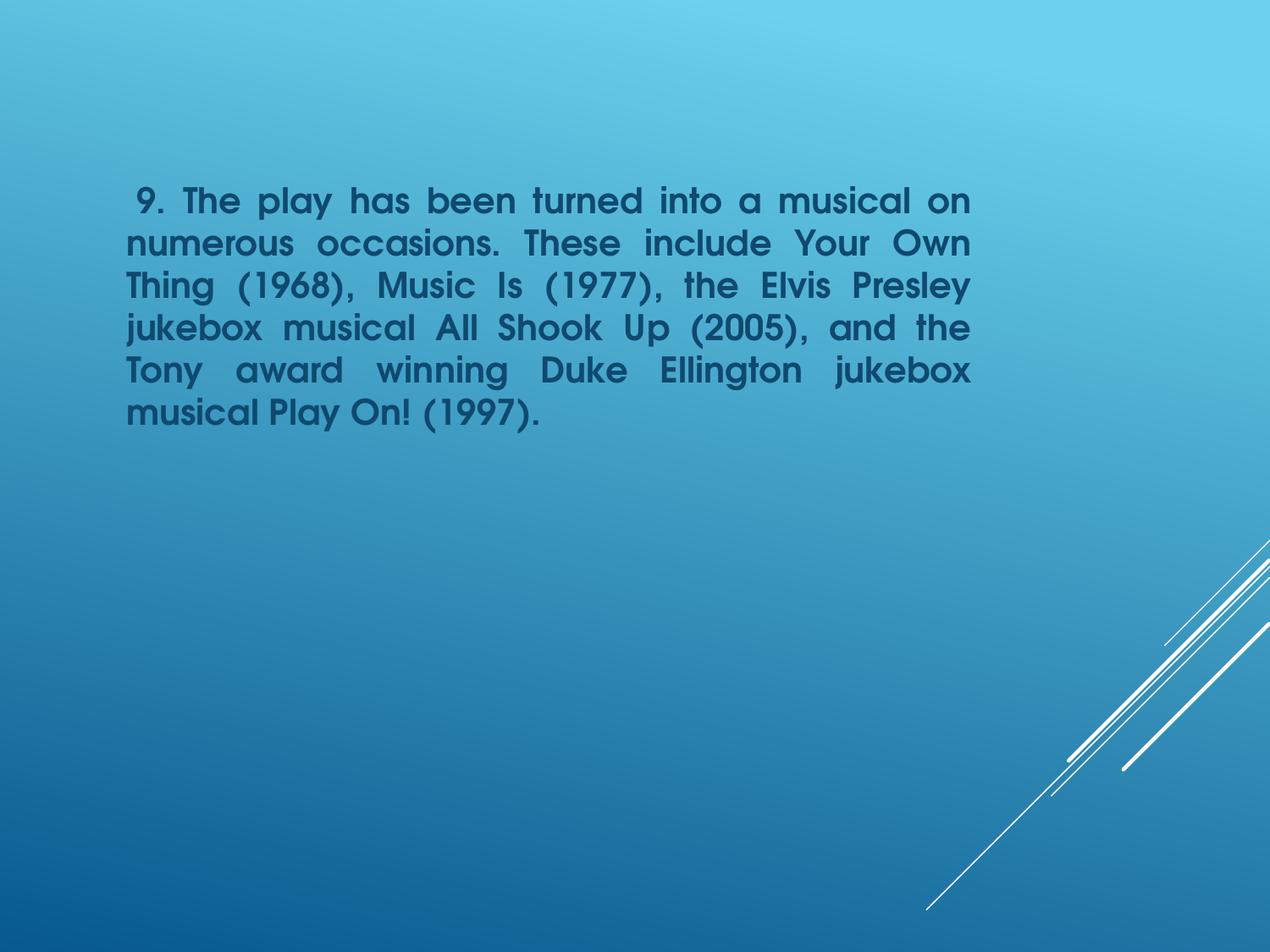

9. The play has been turned into a musical on numerous occasions. These include Your Own Thing (1968), Music Is (1977), the Elvis Presley jukebox musical All Shook Up (2005), and the Tony award winning Duke Ellington jukebox musical Play On! (1997).

#